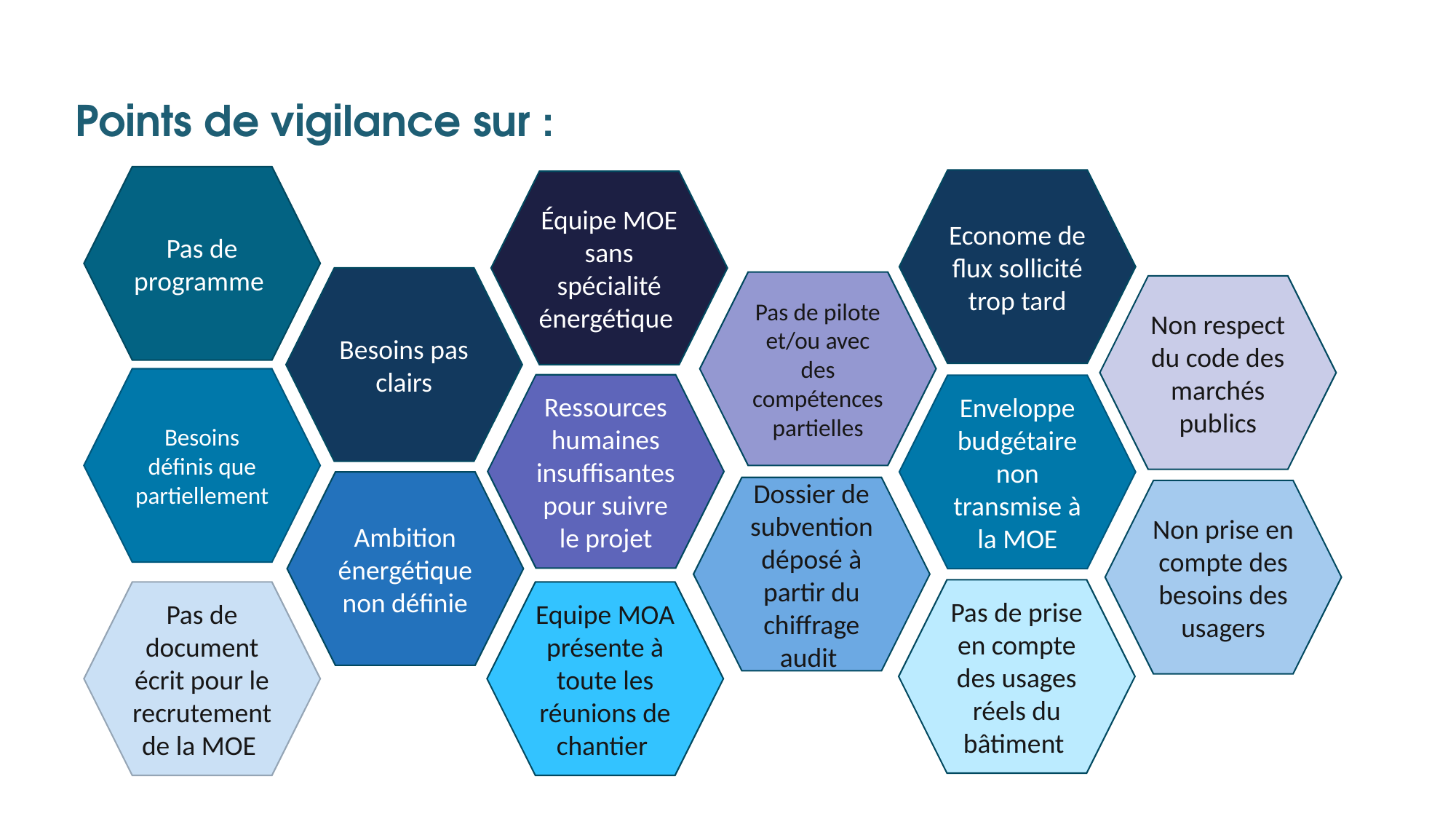

# Points de vigilance sur :
Pas de programme
Econome de flux sollicité trop tard
Équipe MOE sans spécialité énergétique
Besoins pas clairs
Pas de pilote et/ou avec des compétences partielles
Non respect du code des marchés publics
Besoins définis que partiellement
Ressources humaines insuffisantes pour suivre le projet
Enveloppe budgétaire non transmise à la MOE
Ambition énergétique non définie
Dossier de subvention déposé à partir du chiffrage audit
Non prise en compte des besoins des usagers
Pas de prise en compte des usages réels du bâtiment
Pas de document écrit pour le recrutement de la MOE
Equipe MOA présente à toute les réunions de chantier
18